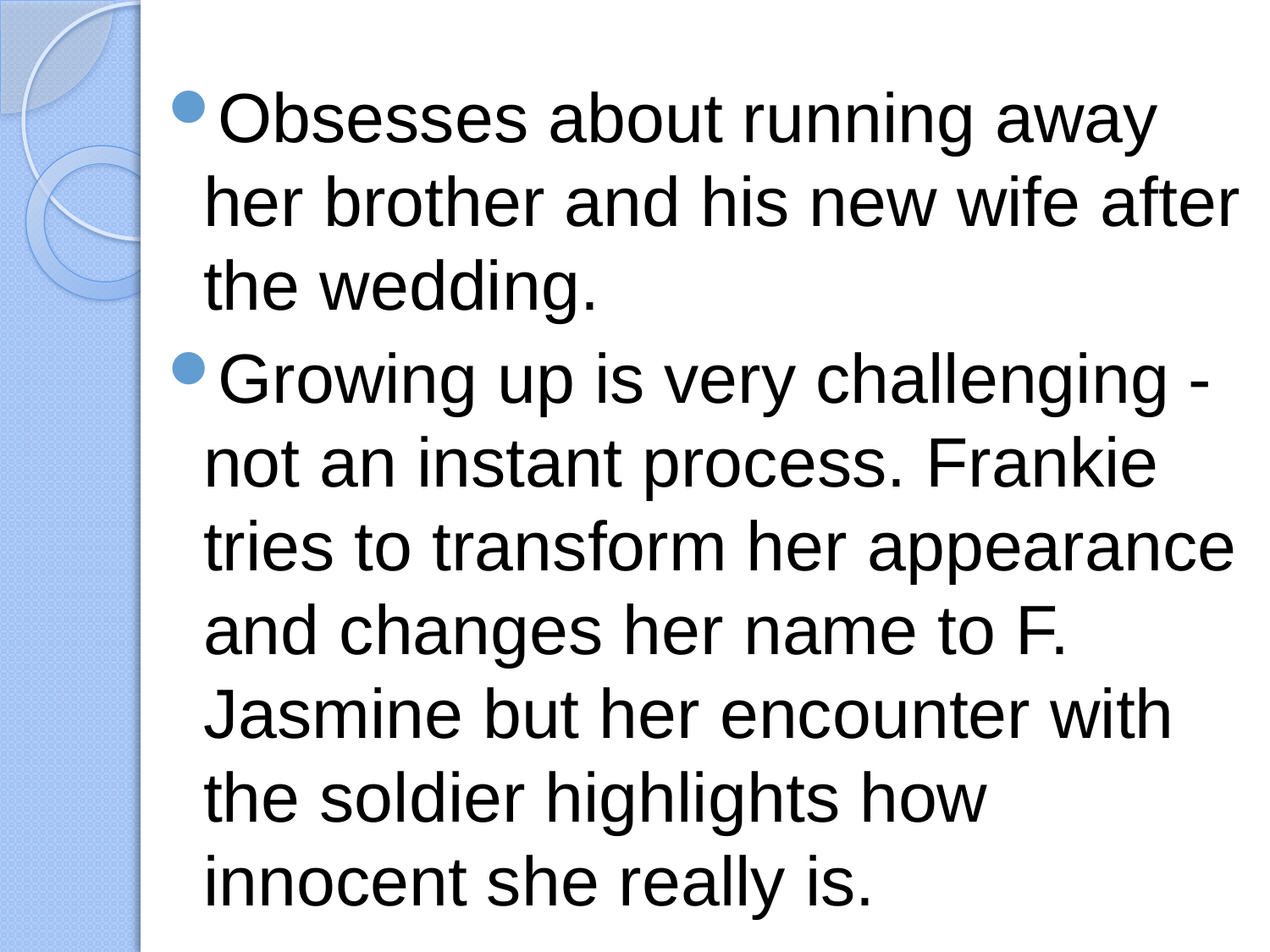

#
Obsesses about running away her brother and his new wife after the wedding.
Growing up is very challenging - not an instant process. Frankie tries to transform her appearance and changes her name to F. Jasmine but her encounter with the soldier highlights how innocent she really is.